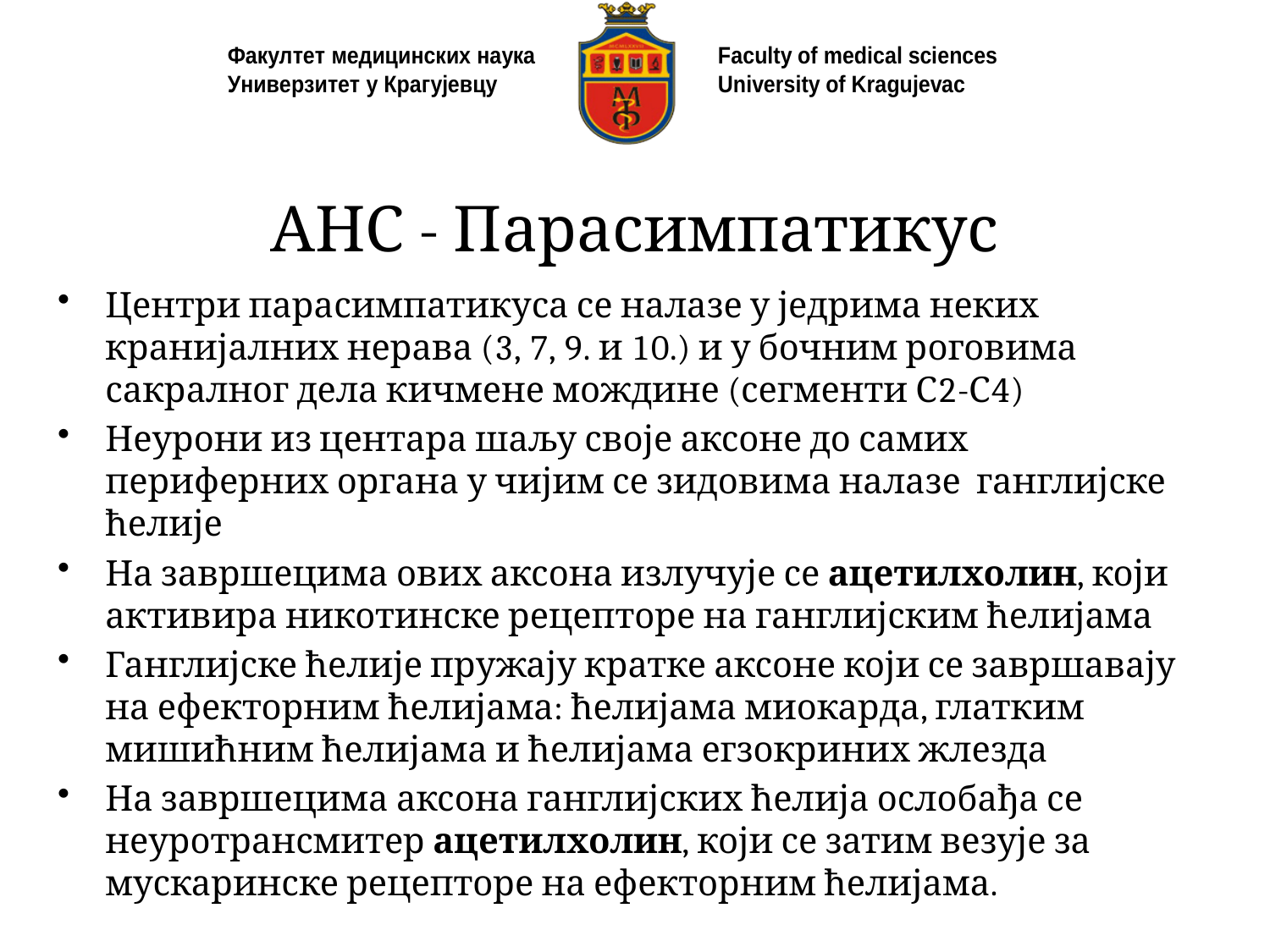

# АНС - Парасимпатикус
Центри парасимпатикуса се налазе у једрима неких кранијалних нерава (3, 7, 9. и 10.) и у бочним роговима сакралног дела кичмене мождине (сегменти С2-С4)
Неурони из центара шаљу своје аксоне до самих периферних органа у чијим се зидовима налазе  ганглијске ћелије
На завршецима ових аксона излучује се ацетилхолин, који активира никотинске рецепторе на ганглијским ћелијама
Ганглијске ћелије пружају кратке аксоне који се завршавају на ефекторним ћелијама: ћелијама миокарда, глатким мишићним ћелијама и ћелијама егзокриних жлезда
На завршецима аксона ганглијских ћелија ослобађа се неуротрансмитер ацетилхолин, који се затим везује за мускаринске рецепторе на ефекторним ћелијама.